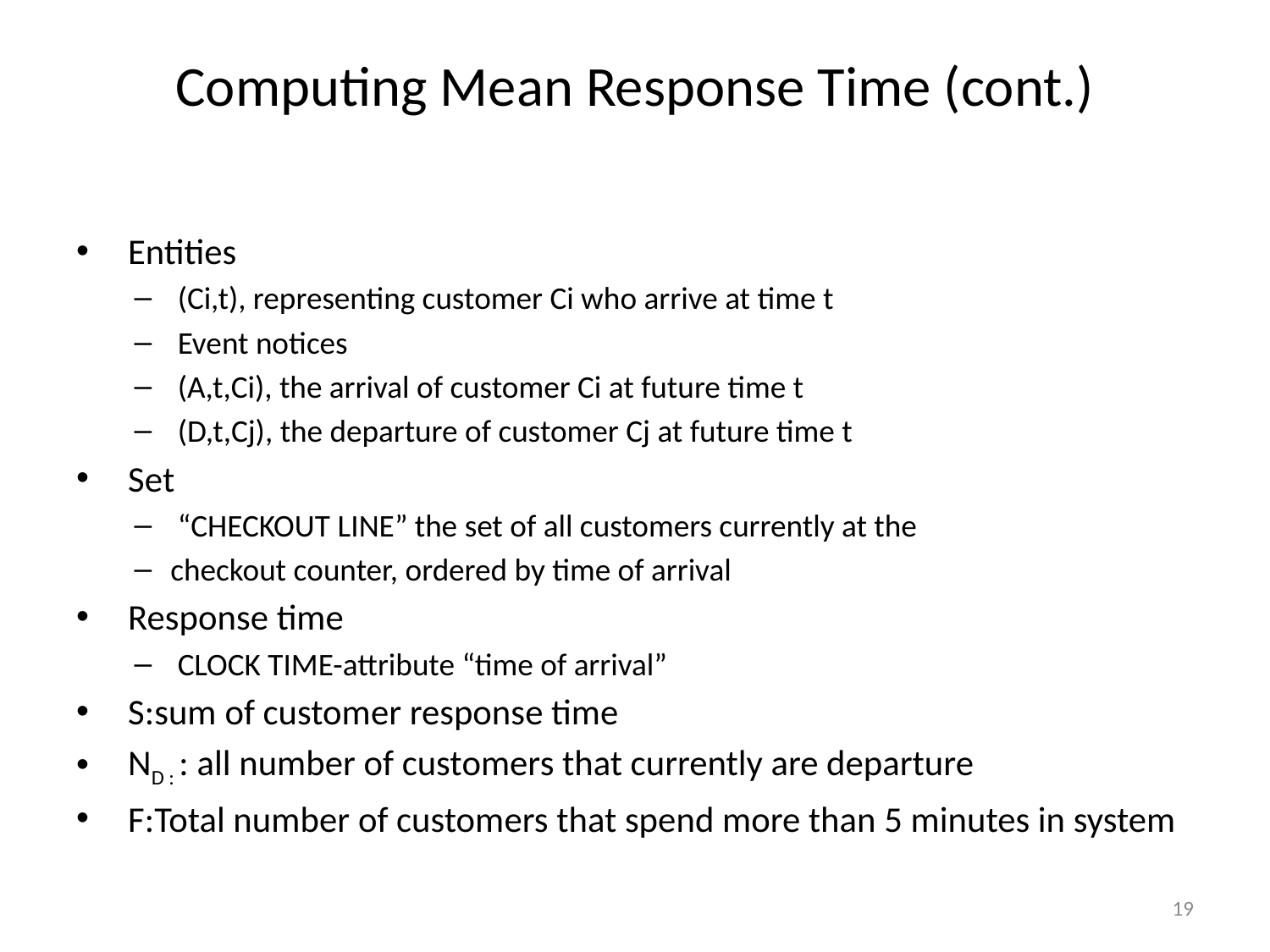

# Computing Mean Response Time (cont.)
 Entities
 (Ci,t), representing customer Ci who arrive at time t
 Event notices
 (A,t,Ci), the arrival of customer Ci at future time t
 (D,t,Cj), the departure of customer Cj at future time t
 Set
 “CHECKOUT LINE” the set of all customers currently at the
checkout counter, ordered by time of arrival
 Response time
 CLOCK TIME-attribute “time of arrival”
 S:sum of customer response time
 ND : : all number of customers that currently are departure
 F:Total number of customers that spend more than 5 minutes in system

19